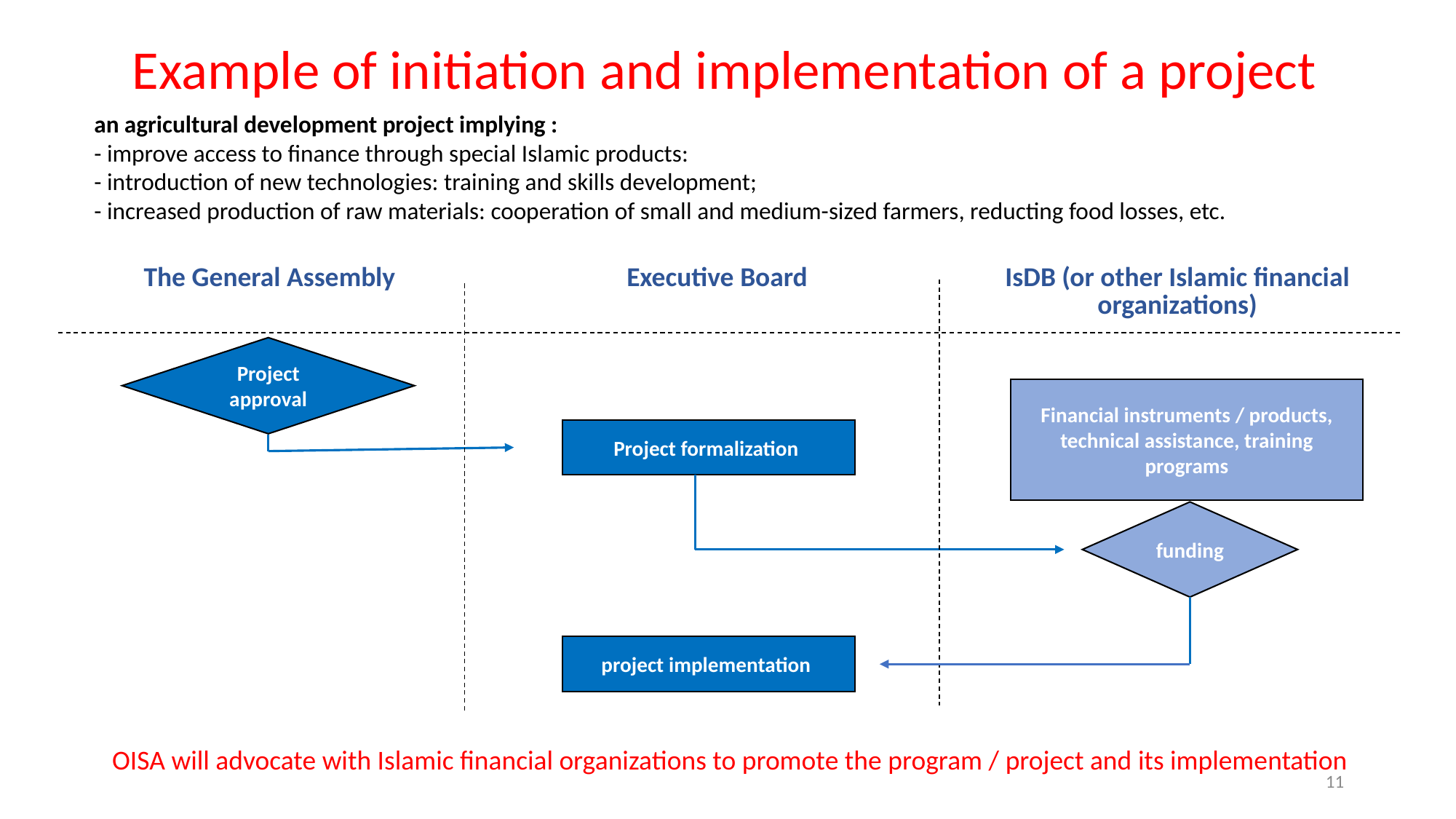

Example of initiation and implementation of a project
an agricultural development project implying :
- improve access to finance through special Islamic products:
- introduction of new technologies: training and skills development;
- increased production of raw materials: cooperation of small and medium-sized farmers, reducting food losses, etc.
| The General Assembly | Executive Board | IsDB (or other Islamic financial organizations) |
| --- | --- | --- |
|  |  |  |
|  |  |  |
|  |  |  |
|  |  |  |
|  |  |  |
Project approval
Financial instruments / products, technical assistance, training programs
Project formalization
funding
project implementation
OISA will advocate with Islamic financial organizations to promote the program / project and its implementation
11